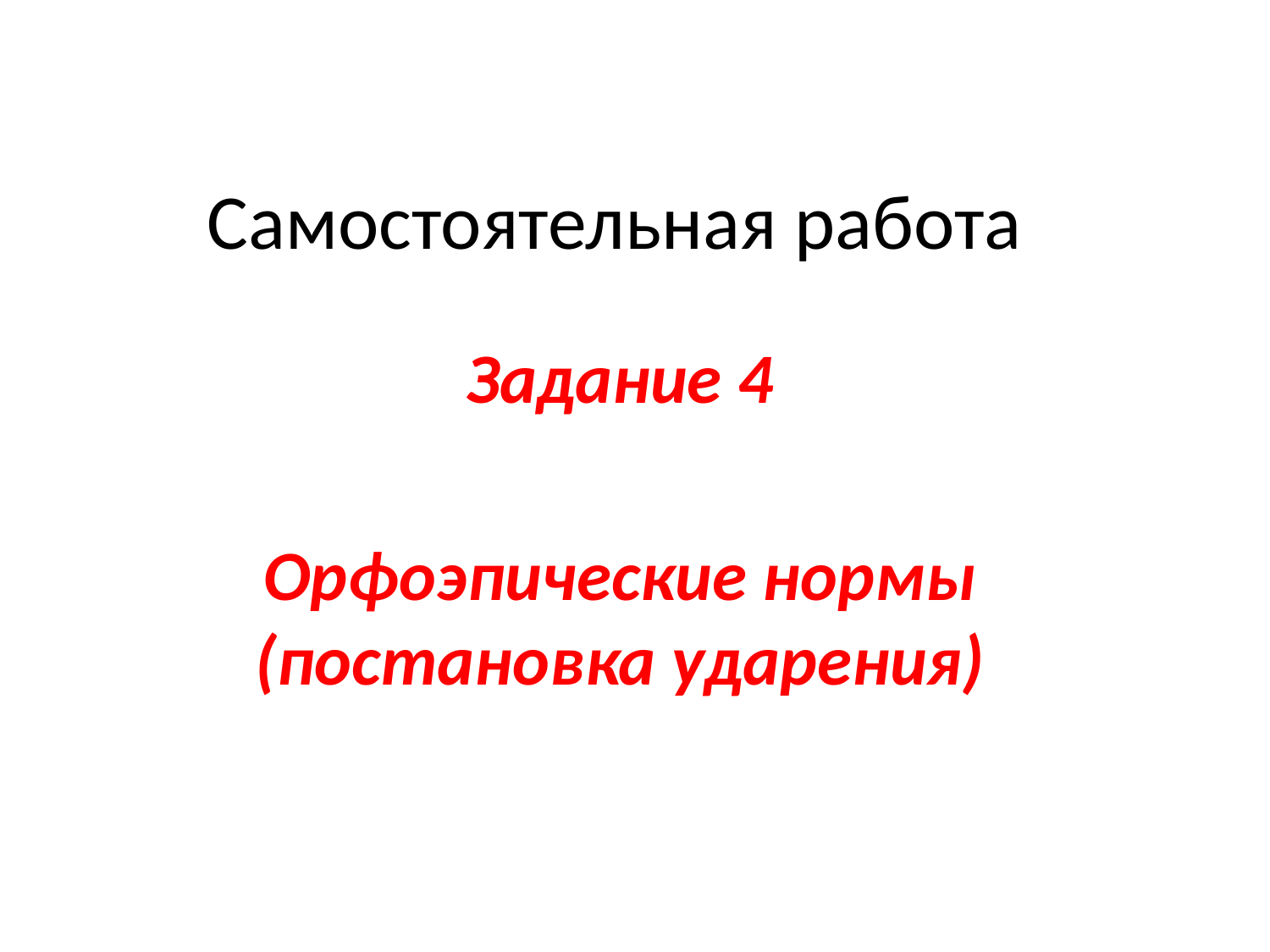

# Самостоятельная работа
Задание 4

Орфоэпические нормы (постановка ударения)